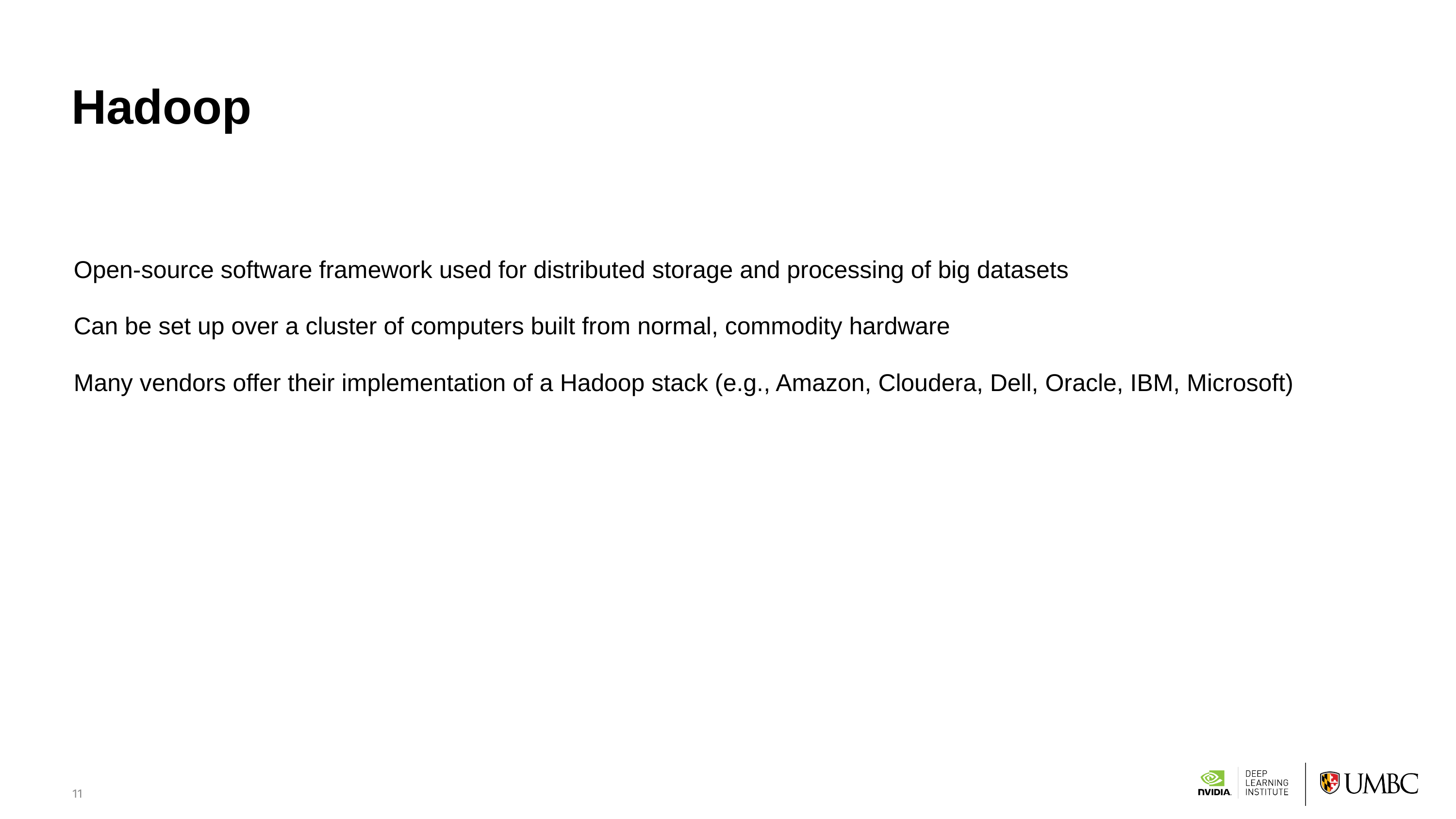

11
# Hadoop
Open-source software framework used for distributed storage and processing of big datasets
Can be set up over a cluster of computers built from normal, commodity hardware
Many vendors offer their implementation of a Hadoop stack (e.g., Amazon, Cloudera, Dell, Oracle, IBM, Microsoft)
© Cambridge University Press 2018